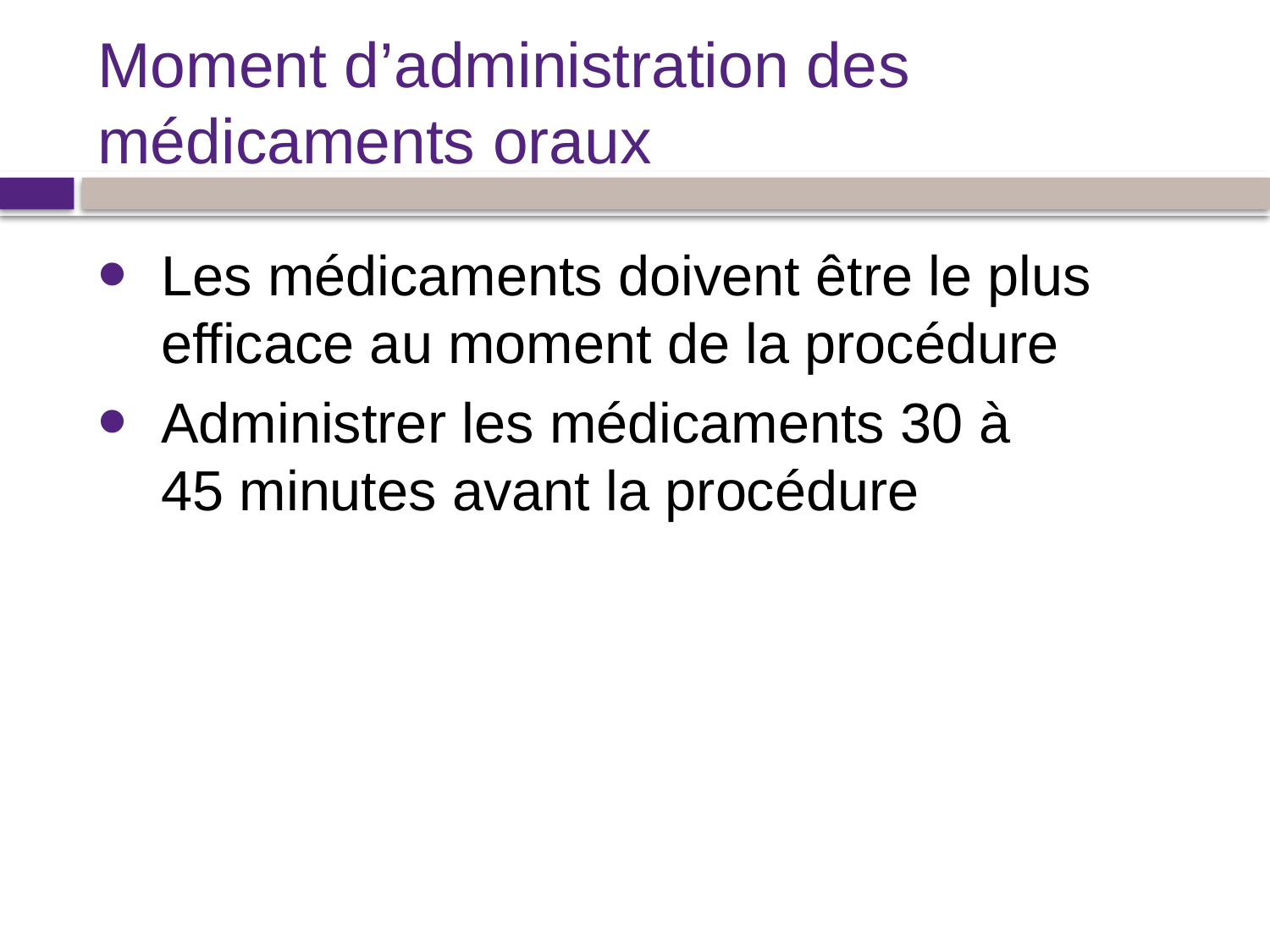

# Moment d’administration des médicaments oraux
Les médicaments doivent être le plus efficace au moment de la procédure
Administrer les médicaments 30 à
45 minutes avant la procédure